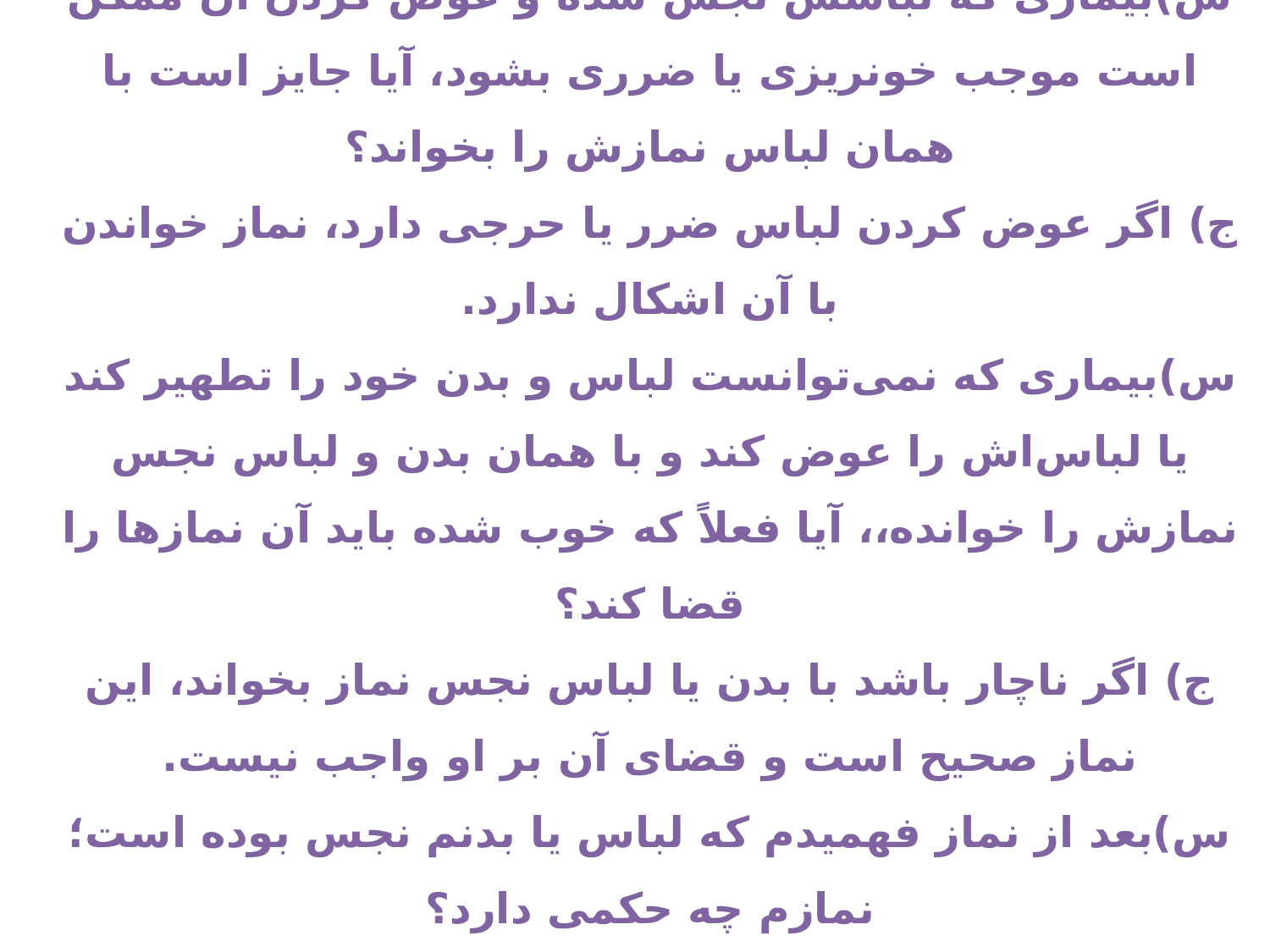

س)بیماری که لباسش نجس شده و عوض کردن آن ممکن است موجب خونریزى یا ضررى بشود، آیا جایز است با همان لباس نمازش را بخواند؟
ج) اگر عوض کردن لباس ضرر یا حرجى دارد، نماز خواندن با آن اشکال ندارد.
س)بیماری که نمی‌توانست لباس و بدن خود را تطهیر کند یا لباس‌اش را عوض کند و با همان بدن و لباس نجس نمازش را خوانده،، آیا فعلاً که خوب شده باید آن نمازها را قضا کند؟
ج) اگر ناچار باشد با بدن یا لباس نجس نماز بخواند، این نماز صحیح است و قضاى آن بر او واجب نیست.
س)بعد از نماز فهمیدم که لباس یا بدنم نجس بوده است؛ نمازم چه حکمی دارد؟
ج)اگر بعد از نماز متوجّه نجس بودن بدن یا لباس شده اید، نماز صحیح است و برای نمازهای بعدی باید تطهیر کند.